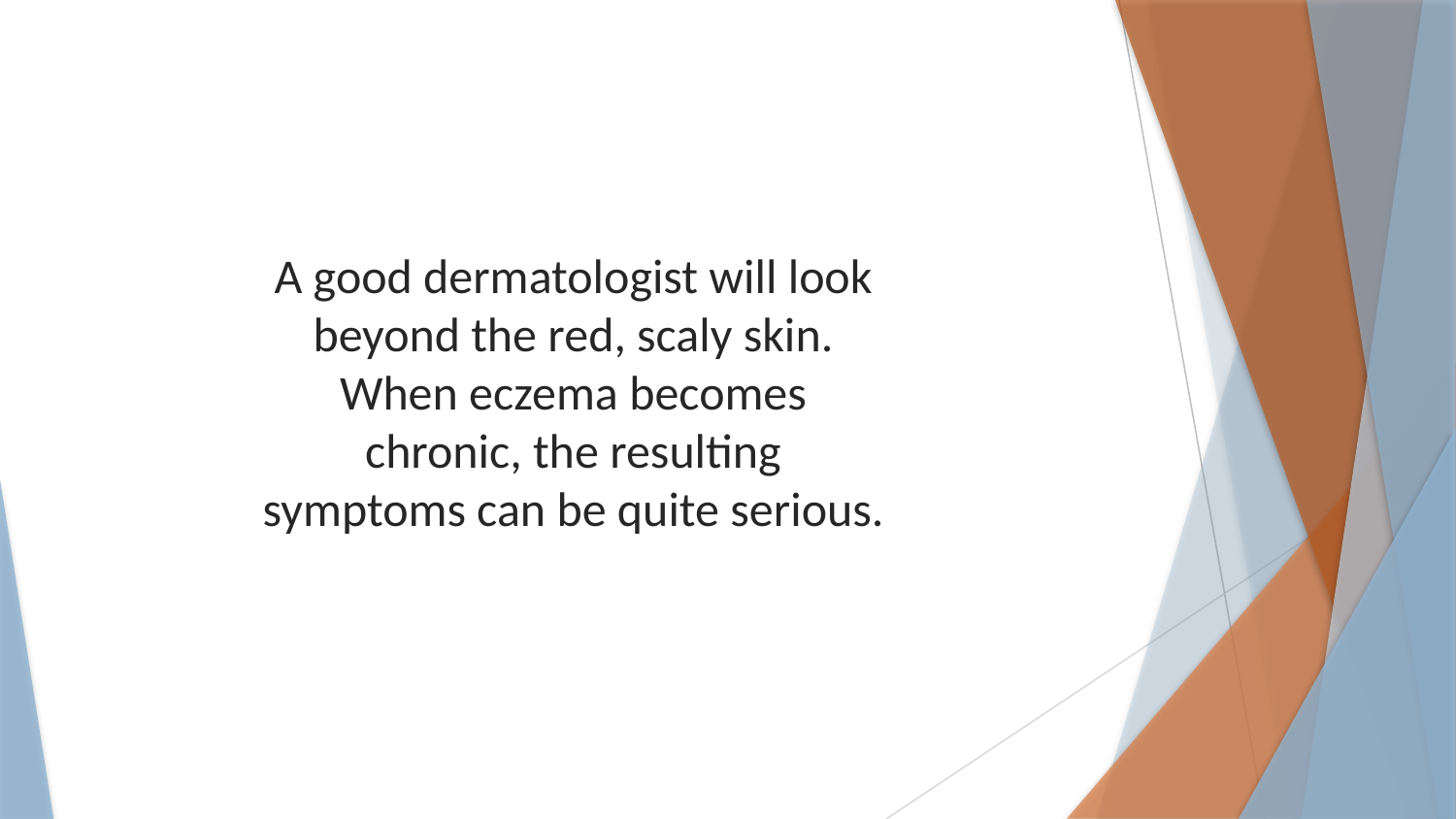

A good dermatologist will look beyond the red, scaly skin. When eczema becomes chronic, the resulting symptoms can be quite serious.